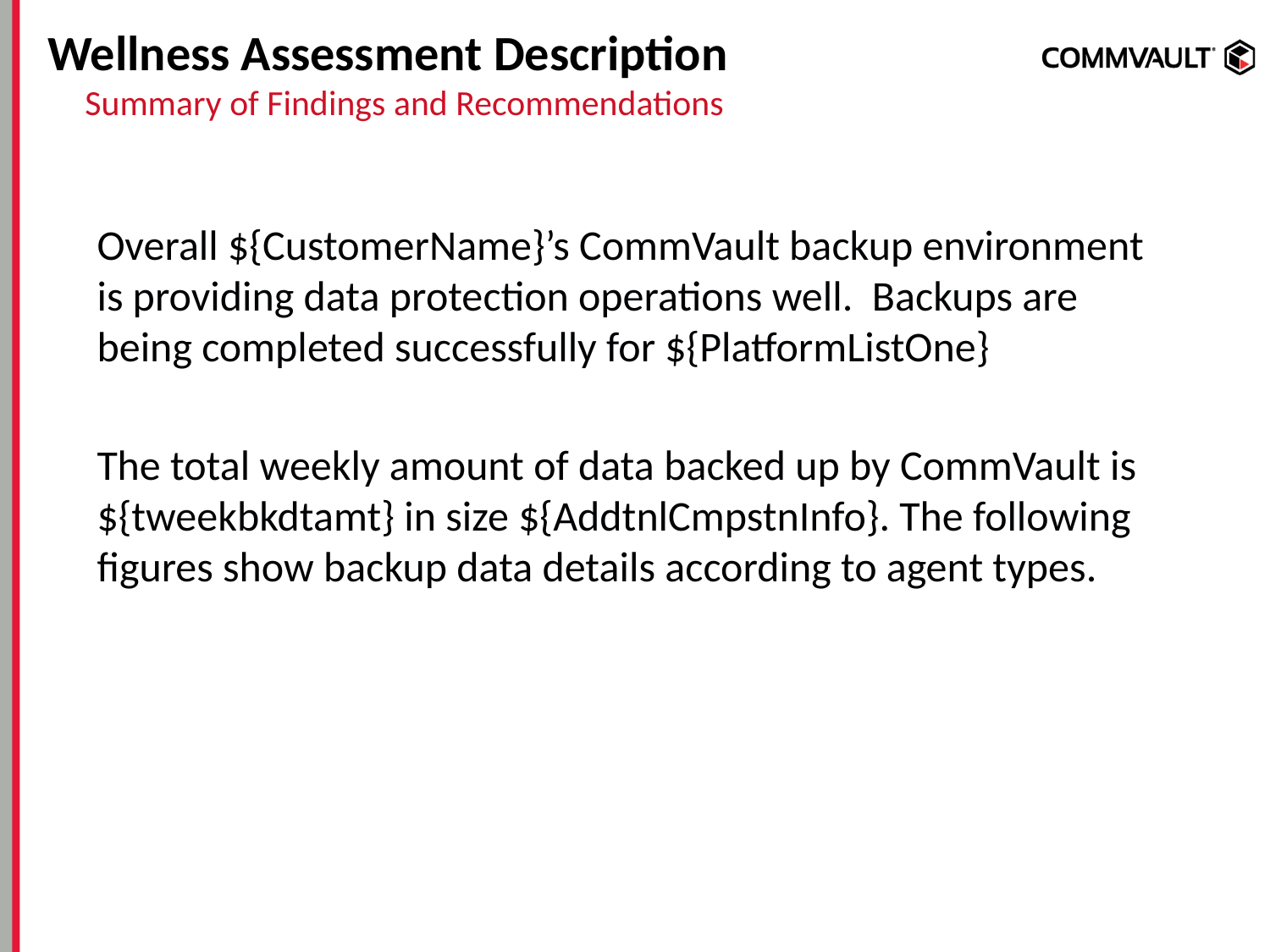

# Wellness Assessment Description
Summary of Findings and Recommendations
Overall ${CustomerName}’s CommVault backup environment is providing data protection operations well.  Backups are being completed successfully for ${PlatformListOne}

The total weekly amount of data backed up by CommVault is ${tweekbkdtamt} in size ${AddtnlCmpstnInfo}. The following figures show backup data details according to agent types.